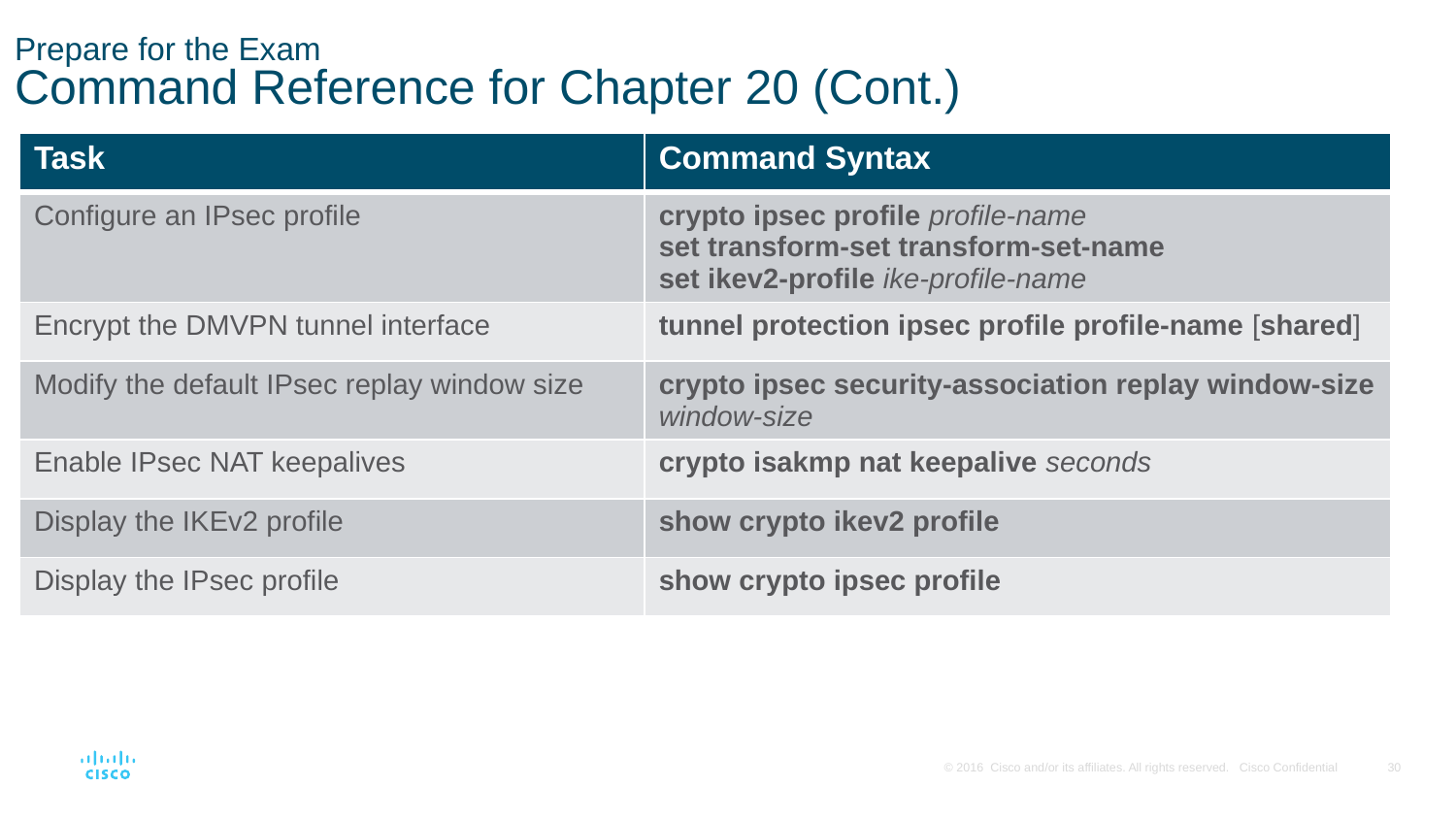

# Prepare for the Exam Command Reference for Chapter 20 (Cont.)
| Task | Command Syntax |
| --- | --- |
| Configure an IPsec profile | crypto ipsec profile profile-name set transform-set transform-set-name set ikev2-profile ike-profile-name |
| Encrypt the DMVPN tunnel interface | tunnel protection ipsec profile profile-name [shared] |
| Modify the default IPsec replay window size | crypto ipsec security-association replay window-size window-size |
| Enable IPsec NAT keepalives | crypto isakmp nat keepalive seconds |
| Display the IKEv2 profile | show crypto ikev2 profile |
| Display the IPsec profile | show crypto ipsec profile |